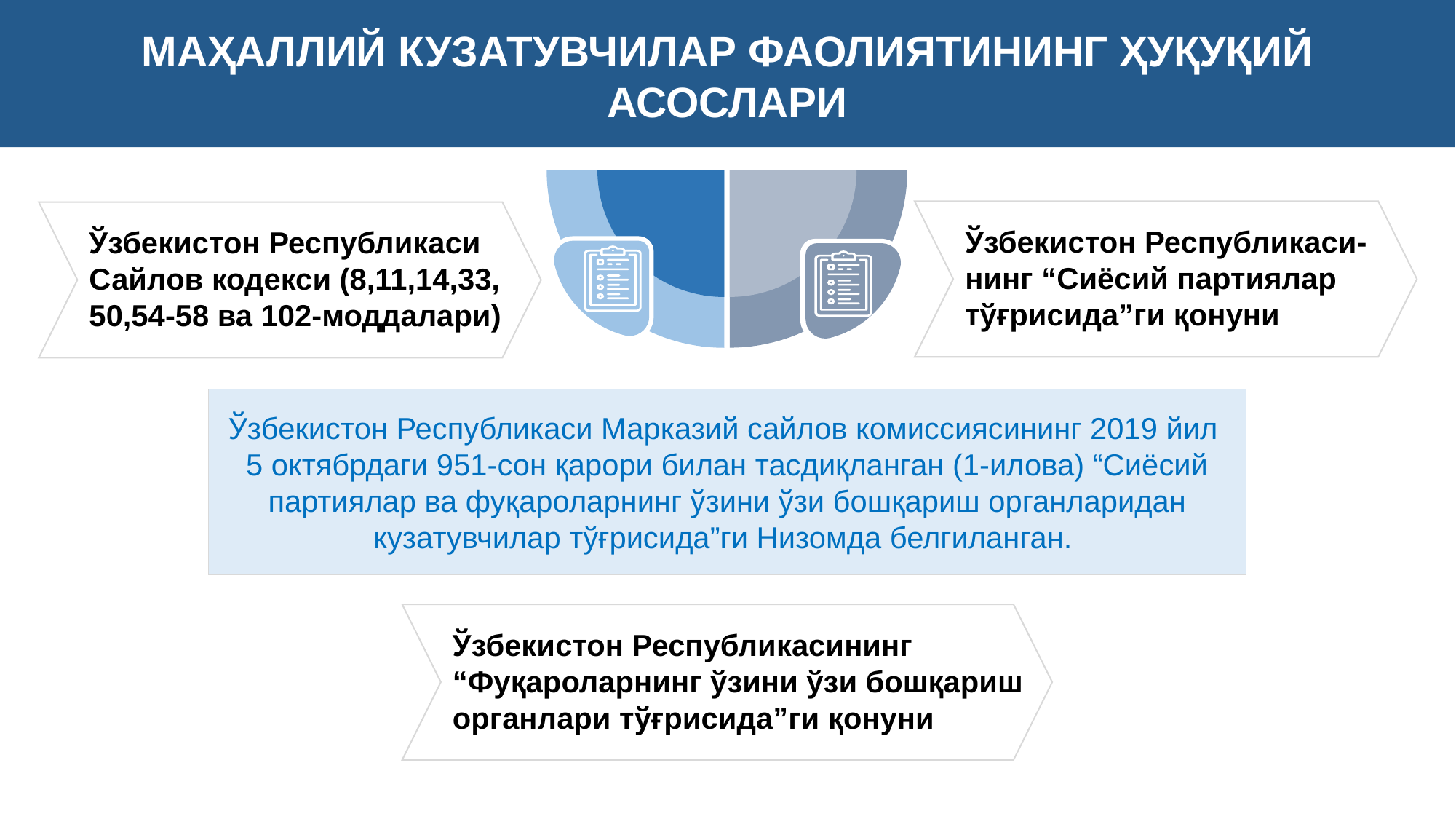

МАҲАЛЛИЙ КУЗАТУВЧИЛАР ФАОЛИЯТИНИНГ ҲУҚУҚИЙ АСОСЛАРИ

Jupiter is a gas giant and also the biggest planet in the Solar System
Jupiter is a gas giant and also the biggest planet in the Solar System
Ўзбекистон Республикаси-нинг “Сиёсий партиялар тўғрисида”ги қонуни
Ўзбекистон Республикаси Сайлов кодекси (8,11,14,33, 50,54-58 ва 102-моддалари)
Ўзбекистон Республикаси Марказий сайлов комиссиясининг 2019 йил  5 октябрдаги 951-сон қарори билан тасдиқланган (1-илова) “Сиёсий партиялар ва фуқароларнинг ўзини ўзи бошқариш органларидан кузатувчилар тўғрисида”ги Низомда белгиланган.
Jupiter is a gas giant and also the biggest planet in the Solar System
Ўзбекистон Республикасининг “Фуқароларнинг ўзини ўзи бошқариш органлари тўғрисида”ги қонуни